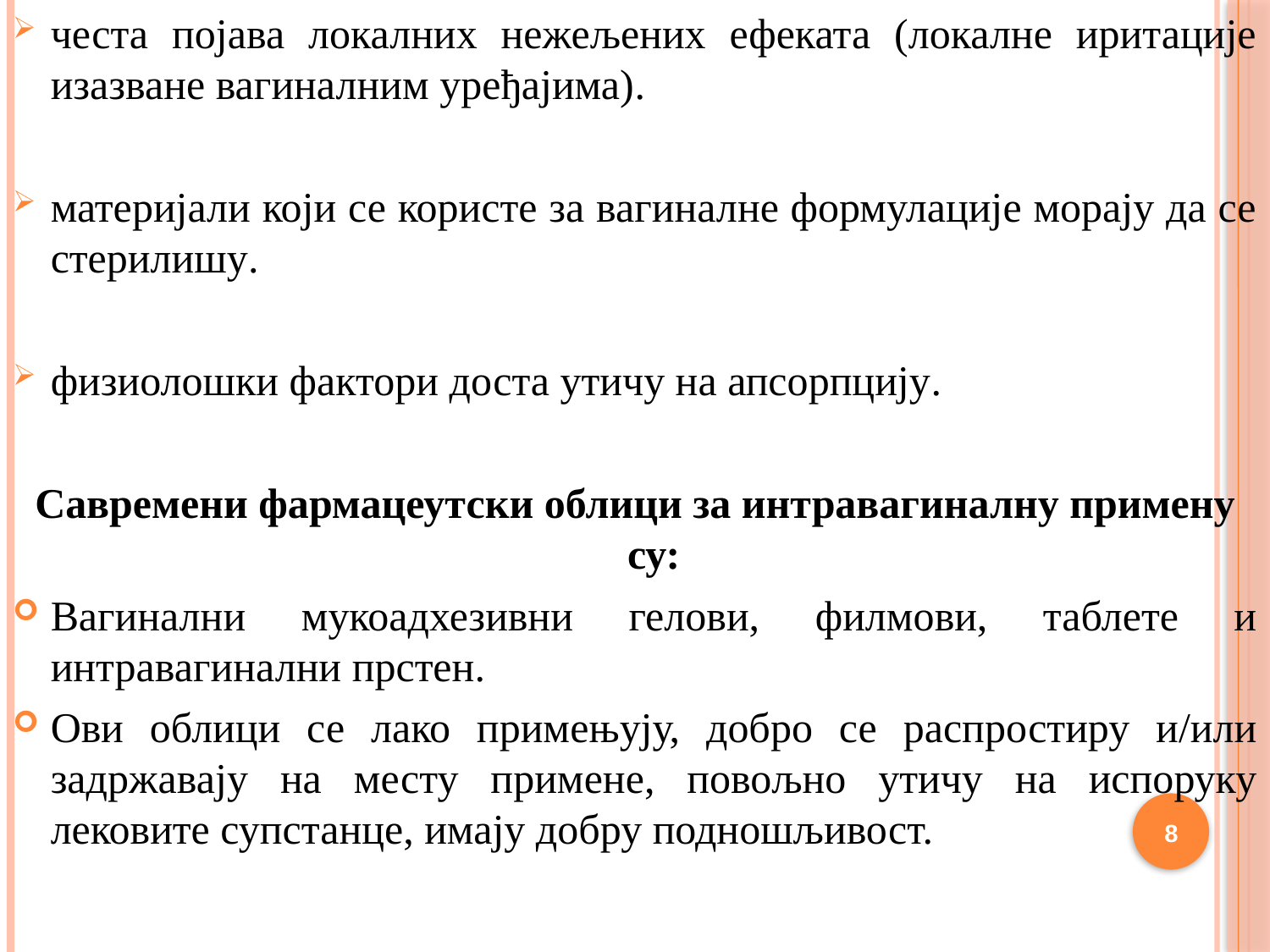

честа појава локалних нежељених ефеката (локалне иритације изазване вагиналним уређајима).

материјали који се користе за вагиналне формулације морају да се стерилишу.

физиолошки фактори доста утичу на апсорпцију.

Савремени фармацеутски облици за интравагиналну примену су:
Вагинални мукоадхезивни гелови, филмови, таблете и интравагинални прстен.
Ови облици се лако примењују, добро се распростиру и/или задржавају на месту примене, повољно утичу на испоруку лековите супстанце, имају добру подношљивост.
8